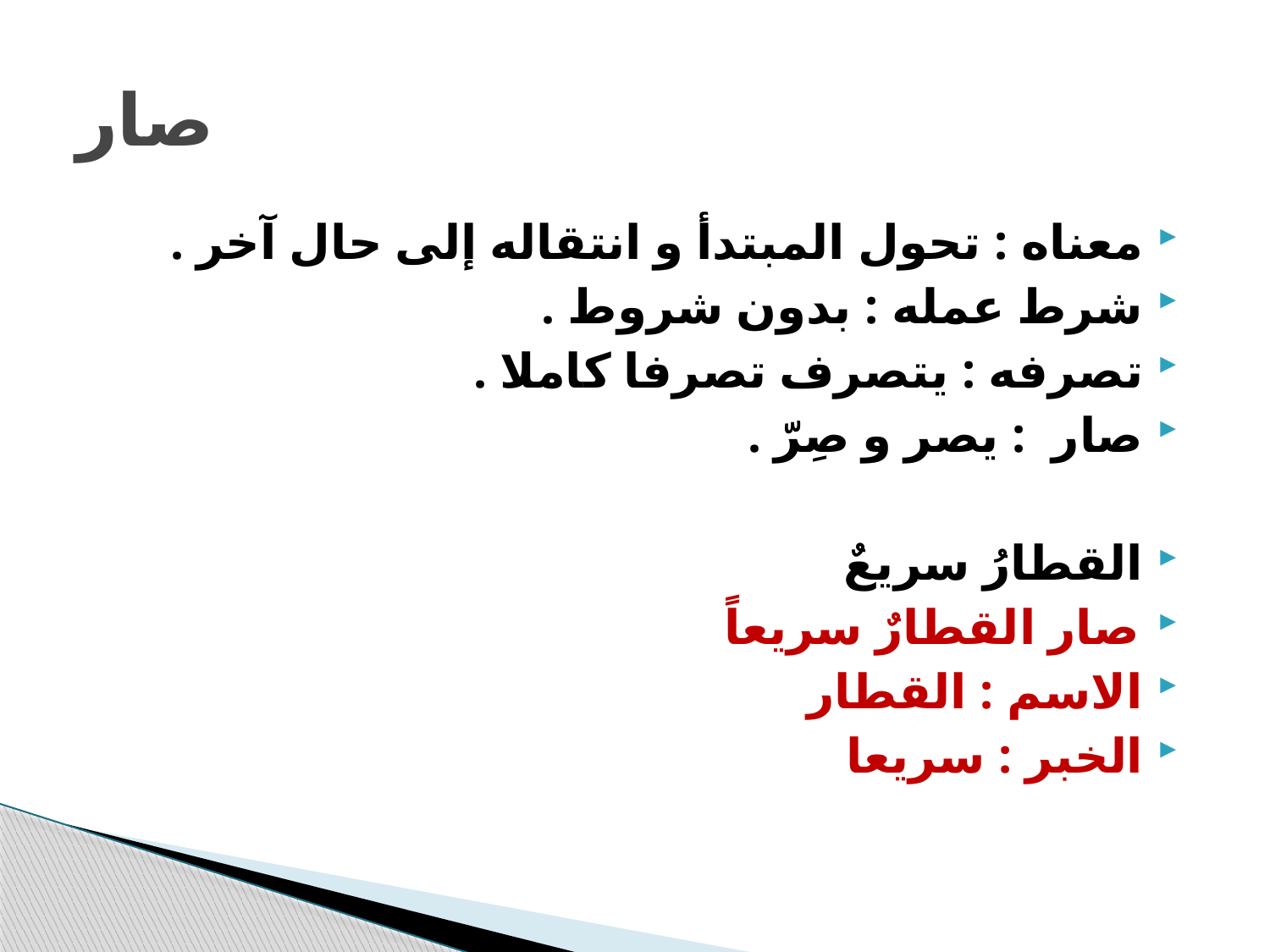

# صار
معناه : تحول المبتدأ و انتقاله إلى حال آخر .
شرط عمله : بدون شروط .
تصرفه : يتصرف تصرفا كاملا .
صار  : يصر و صِرّ .

القطارُ سريعٌ
صار القطارٌ سريعاً
الاسم : القطار
الخبر : سريعا